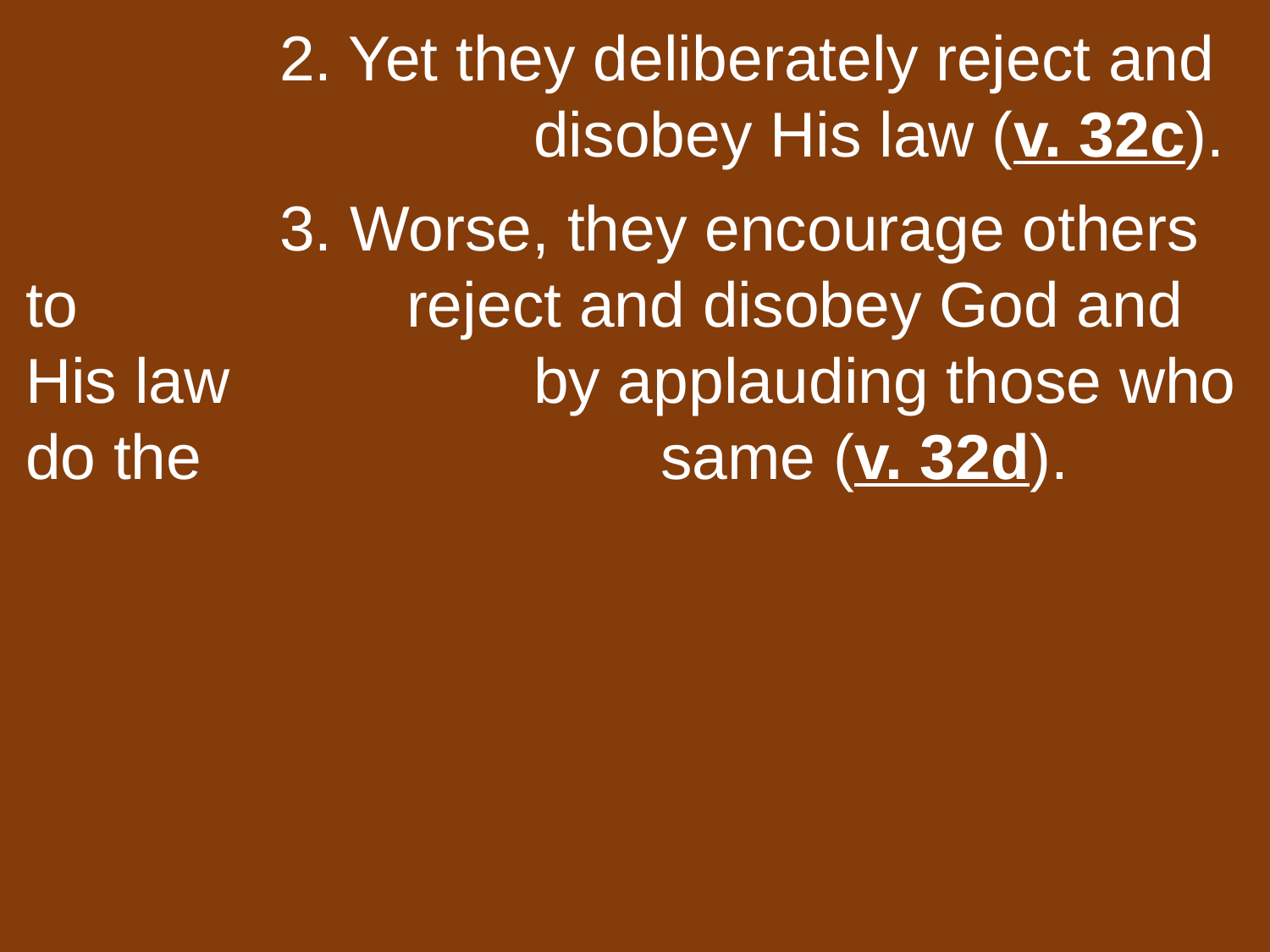

2. Yet they deliberately reject and 				disobey His law (v. 32c).
		3. Worse, they encourage others to 			reject and disobey God and His law 			by applauding those who do the 				same (v. 32d).